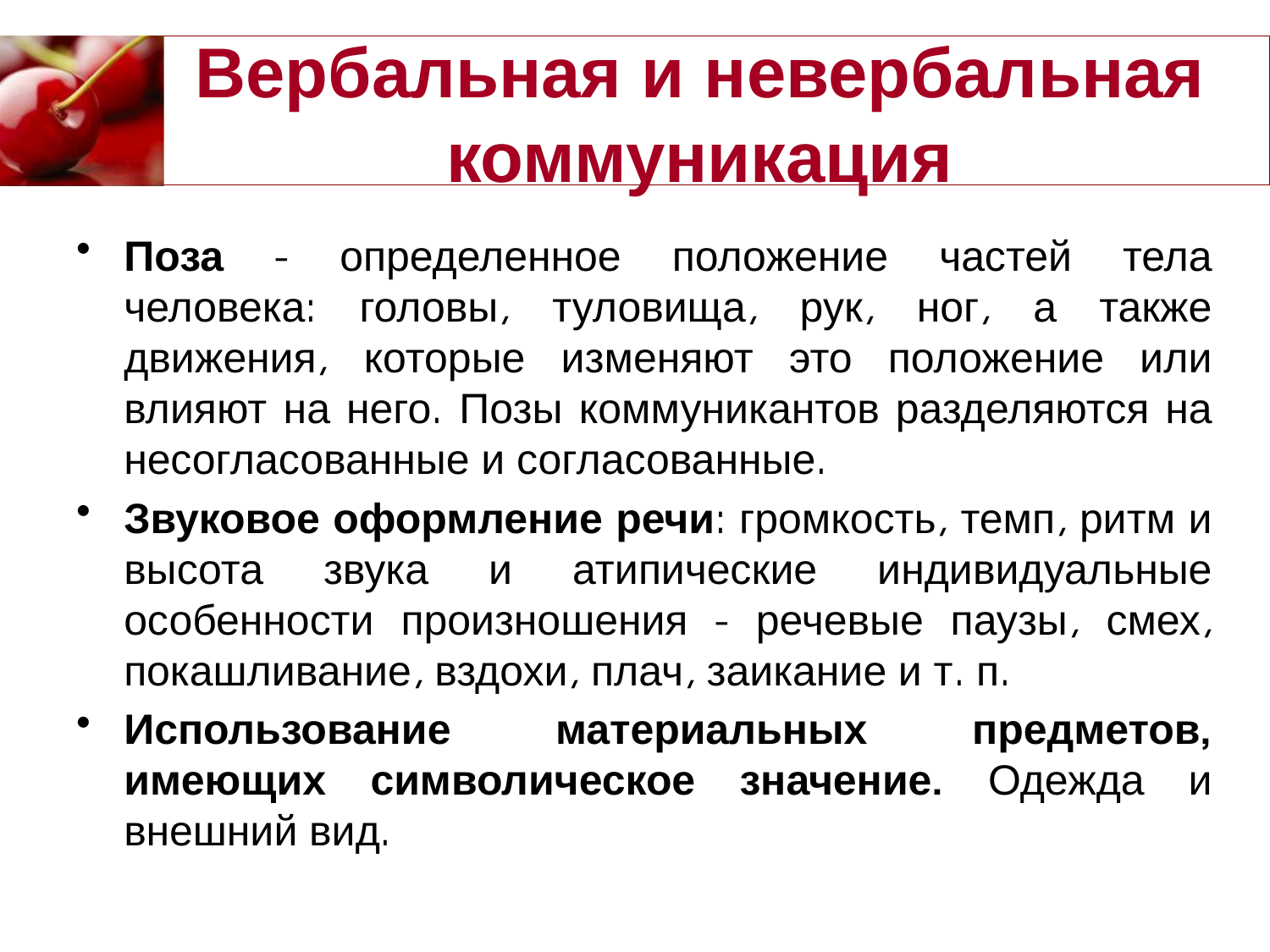

# Вербальная и невербальная коммуникация
Поза - определенное положение частей тела человека: головы, туловища, рук, ног, а также движения, которые изменяют это положение или влияют на него. Позы коммуникантов разделяются на несогласованные и согласованные.
Звуковое оформление речи: громкость, темп, ритм и высота звука и атипические индивидуальные особенности произношения - речевые паузы, смех, покашливание, вздохи, плач, заикание и т. п.
Использование материальных предметов, имеющих символическое значение. Одежда и внешний вид.